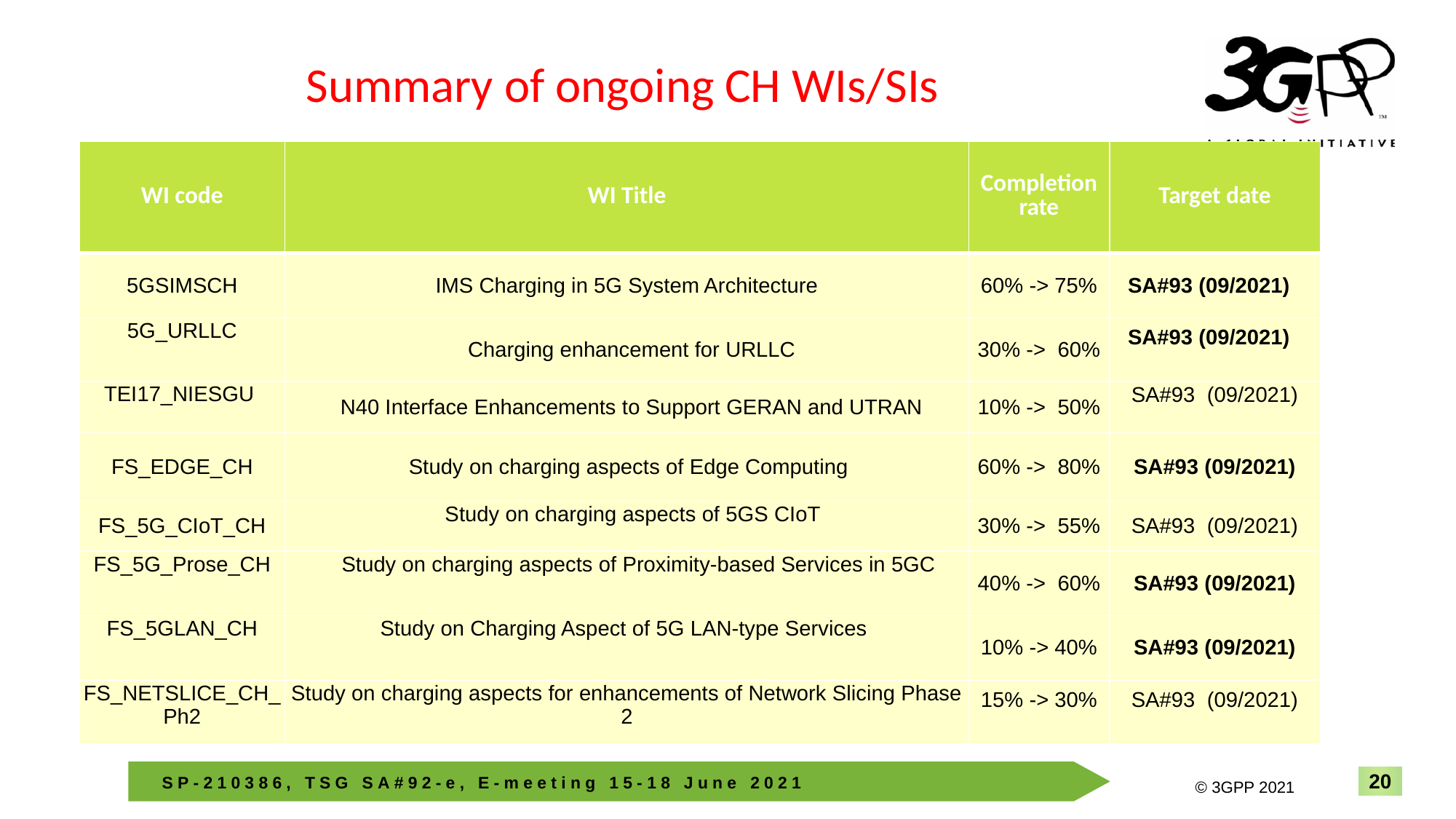

# Summary of ongoing CH WIs/SIs
| WI code | WI Title | Completion rate | Target date |
| --- | --- | --- | --- |
| 5GSIMSCH | IMS Charging in 5G System Architecture | 60% -> 75% | SA#93 (09/2021) |
| 5G\_URLLC | Charging enhancement for URLLC | 30% -> 60% | SA#93 (09/2021) |
| TEI17\_NIESGU | N40 Interface Enhancements to Support GERAN and UTRAN | 10% -> 50% | SA#93 (09/2021) |
| FS\_EDGE\_CH | Study on charging aspects of Edge Computing | 60% -> 80% | SA#93 (09/2021) |
| FS\_5G\_CIoT\_CH | Study on charging aspects of 5GS CIoT | 30% -> 55% | SA#93 (09/2021) |
| FS\_5G\_Prose\_CH | Study on charging aspects of Proximity-based Services in 5GC | 40% -> 60% | SA#93 (09/2021) |
| FS\_5GLAN\_CH | Study on Charging Aspect of 5G LAN-type Services | 10% -> 40% | SA#93 (09/2021) |
| FS\_NETSLICE\_CH\_Ph2 | Study on charging aspects for enhancements of Network Slicing Phase 2 | 15% -> 30% | SA#93 (09/2021) |